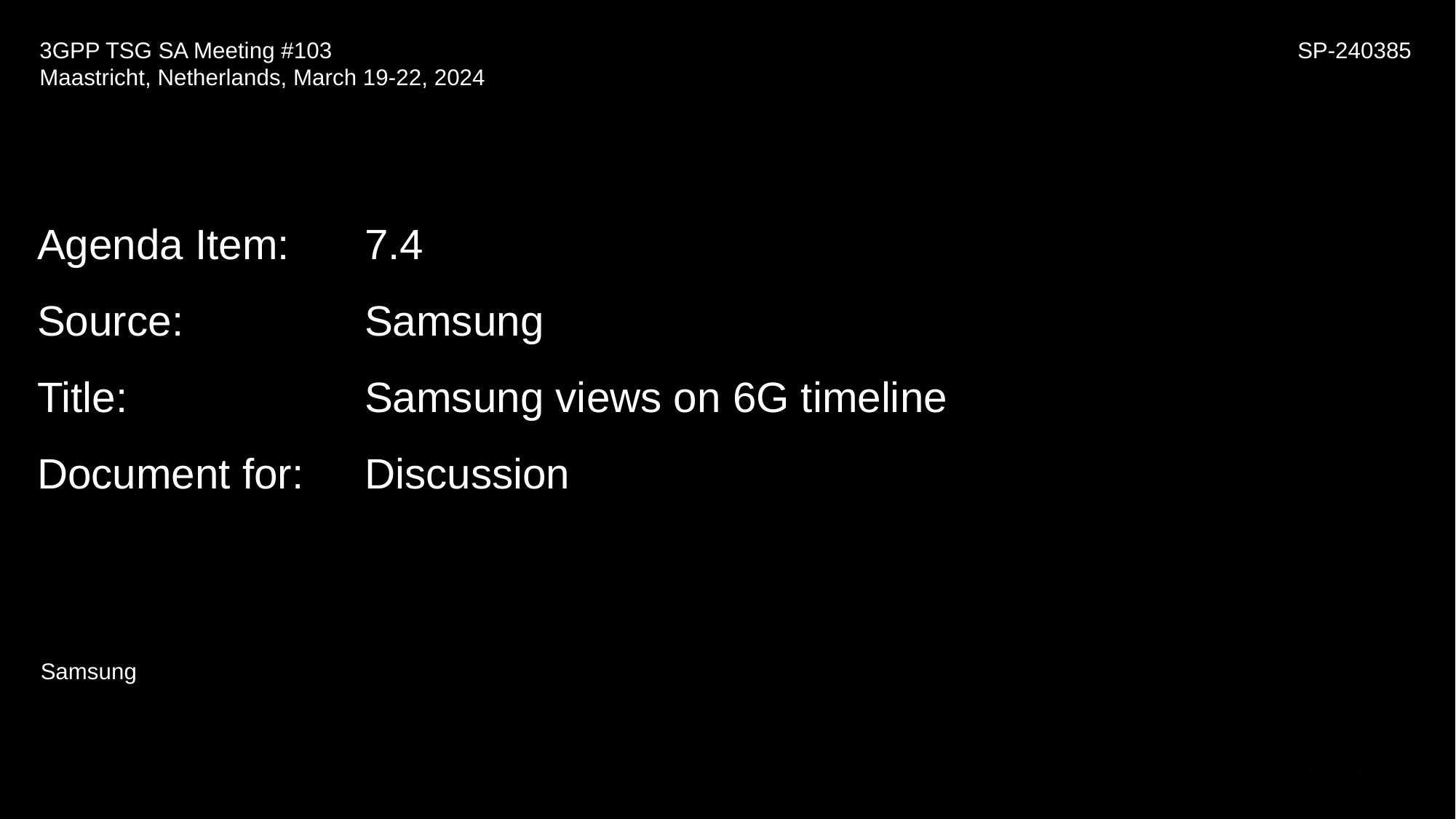

Agenda Item: 	7.4
Source:		Samsung
Title: 			Samsung views on 6G timeline
Document for: 	Discussion